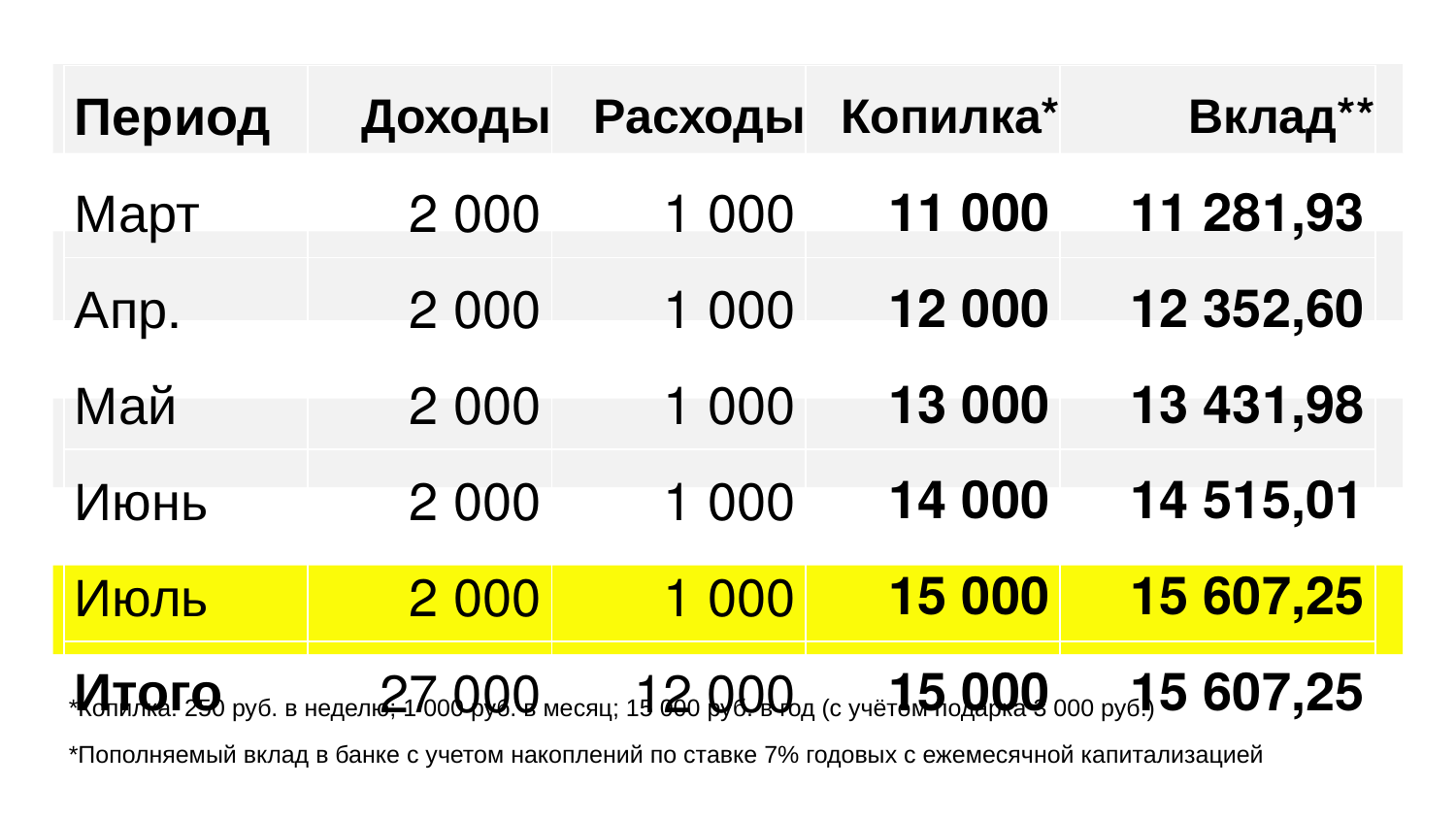

| Период | Доходы | Расходы | Копилка\* | Вклад\*\* |
| --- | --- | --- | --- | --- |
| Март | 2 000 | 1 000 | 11 000 | 11 281,93 |
| Апр. | 2 000 | 1 000 | 12 000 | 12 352,60 |
| Май | 2 000 | 1 000 | 13 000 | 13 431,98 |
| Июнь | 2 000 | 1 000 | 14 000 | 14 515,01 |
| Июль | 2 000 | 1 000 | 15 000 | 15 607,25 |
| Итого | 27 000 | 12 000 | 15 000 | 15 607,25 |

*Копилка: 250 руб. в неделю; 1 000 руб. в месяц; 15 000 руб. в год (с учётом подарка 3 000 руб.)
*Пополняемый вклад в банке с учетом накоплений по ставке 7% годовых с ежемесячной капитализацией